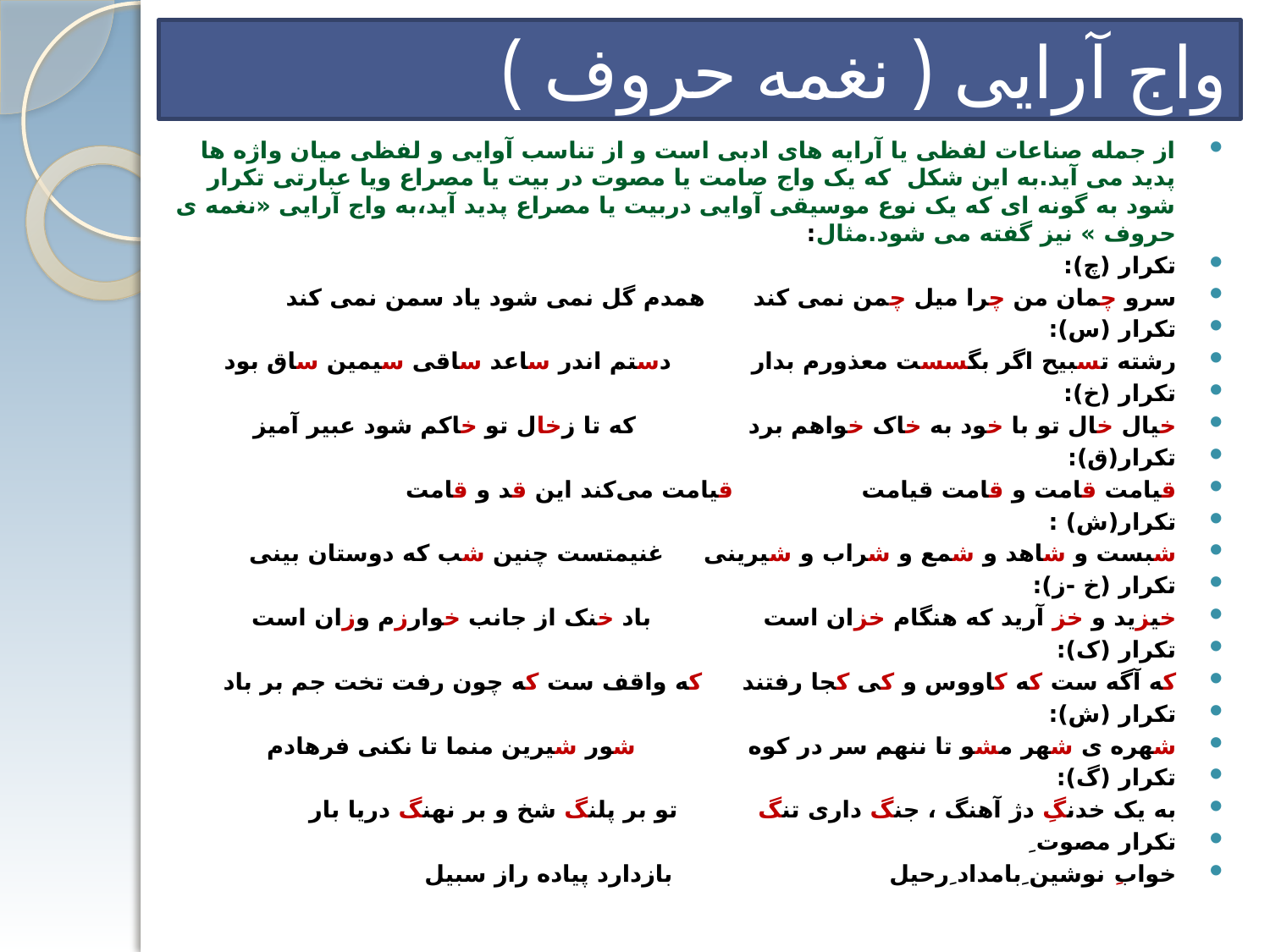

# واج آرایی ( نغمه حروف )
از جمله صناعات لفظی یا آرایه های ادبی است و از تناسب آوایی و لفظی میان واژه ها پدید می آید.به این شکل  که یک واج صامت یا مصوت در بیت یا مصراع ویا عبارتی تکرار شود به گونه ای که یک نوع موسیقی آوایی دربیت یا مصراع پدید آید،به واج آرایی «نغمه ی حروف » نیز گفته می شود.مثال:
تکرار (چ):
سرو چمان من چرا میل چمن نمی کند      همدم گل نمی شود یاد سمن نمی کند
تکرار (س):
رشته تسبیح اگر بگسست معذورم بدار          دستم اندر ساعد ساقی سیمین ساق بود
تکرار (خ):
خیال خال تو با خود به خاک خواهم برد              که تا زخال تو خاکم شود عبیر آمیز
تکرار(ق):
قیامت قامت و قامت قیامت                قیامت می‌کند این قد و قامت
تکرار(ش) :
شبست و شاهد و شمع و شراب و شیرینی     غنیمتست چنین شب که دوستان بینی
تکرار (خ -ز):
خیزید و خز آرید که هنگام خزان است              باد خنک از جانب خوارزم وزان است
تکرار (ک):
که آگه ست که کاووس و کی کجا رفتند     که واقف ست که چون رفت تخت جم بر باد
تکرار (ش):
شهره ی شهر مشو تا ننهم سر در کوه              شور شیرین منما تا نکنی فرهادم
تکرار (گ):
به یک خدنگِ دژ آهنگ ، جنگ داری تنگ          تو بر پلنگ شخ و بر نهنگ دریا بار
تکرار مصوت ِ
خوابِ نوشین ِبامداد ِرحیل                           بازدارد پیاده راز سبیل